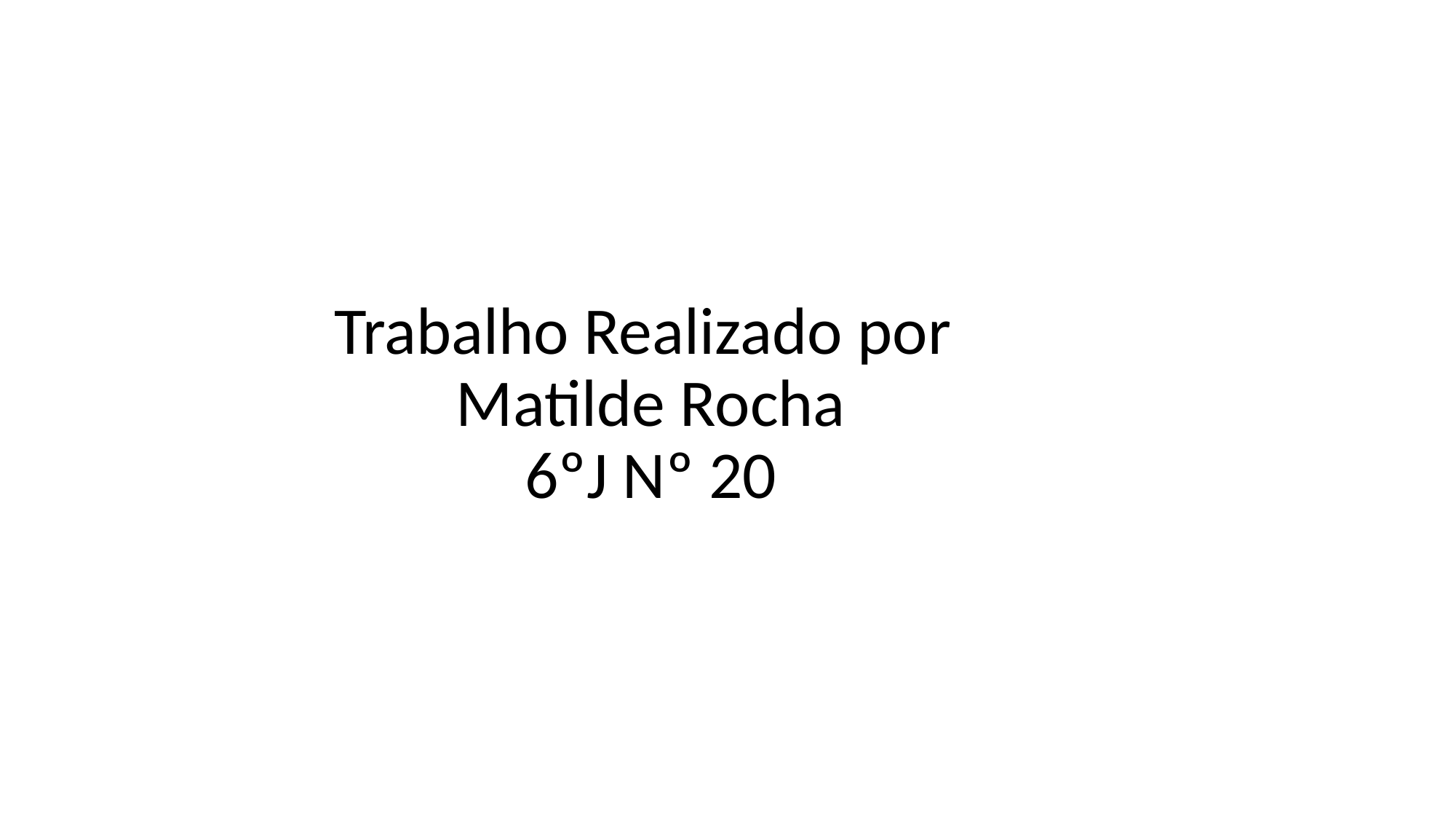

# Trabalho Realizado por Matilde Rocha 6ºJ Nº 20